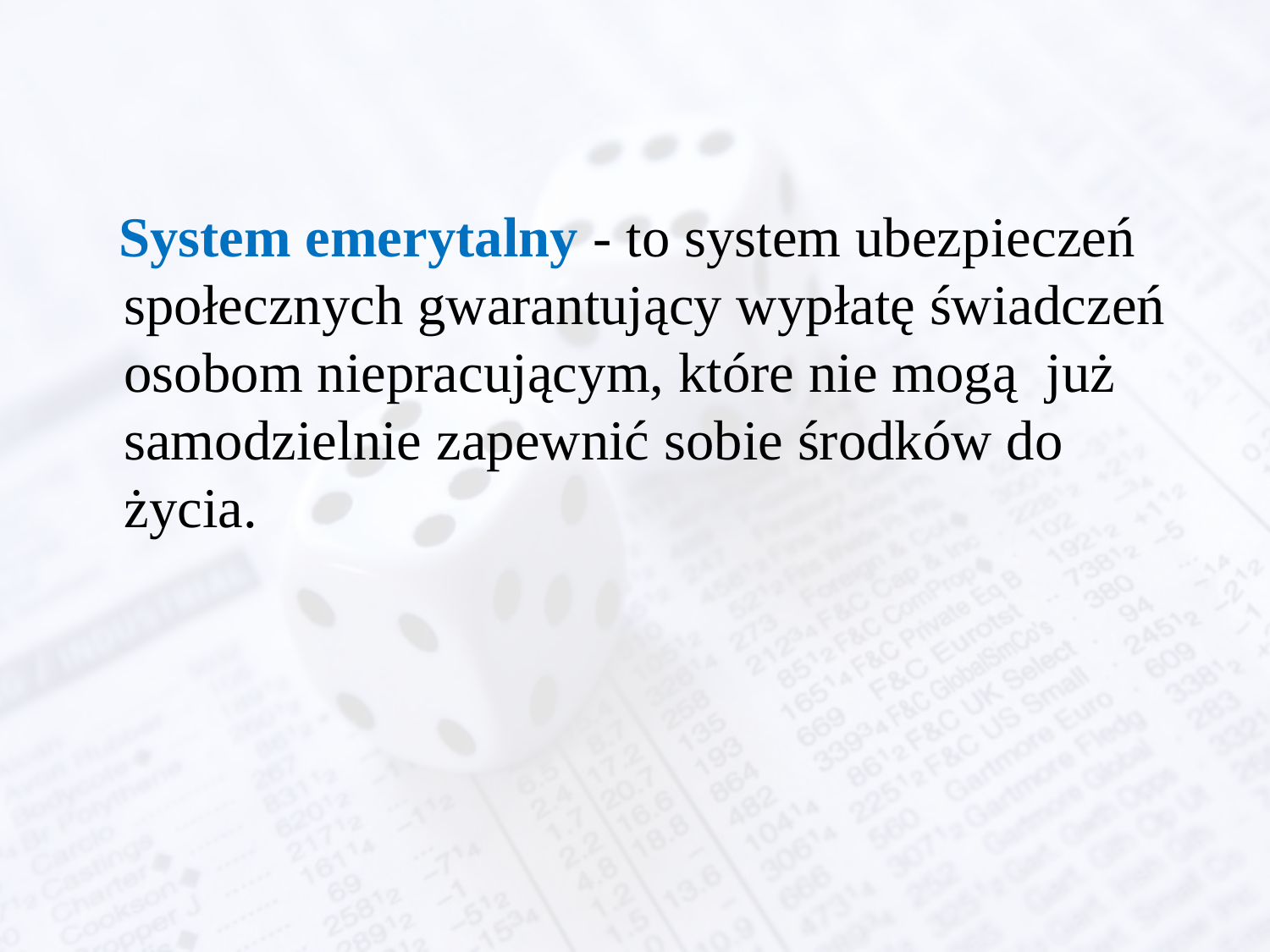

#

   System emerytalny - to system ubezpieczeń społecznych gwarantujący wypłatę świadczeń osobom niepracującym, które nie mogą  już samodzielnie zapewnić sobie środków do życia.